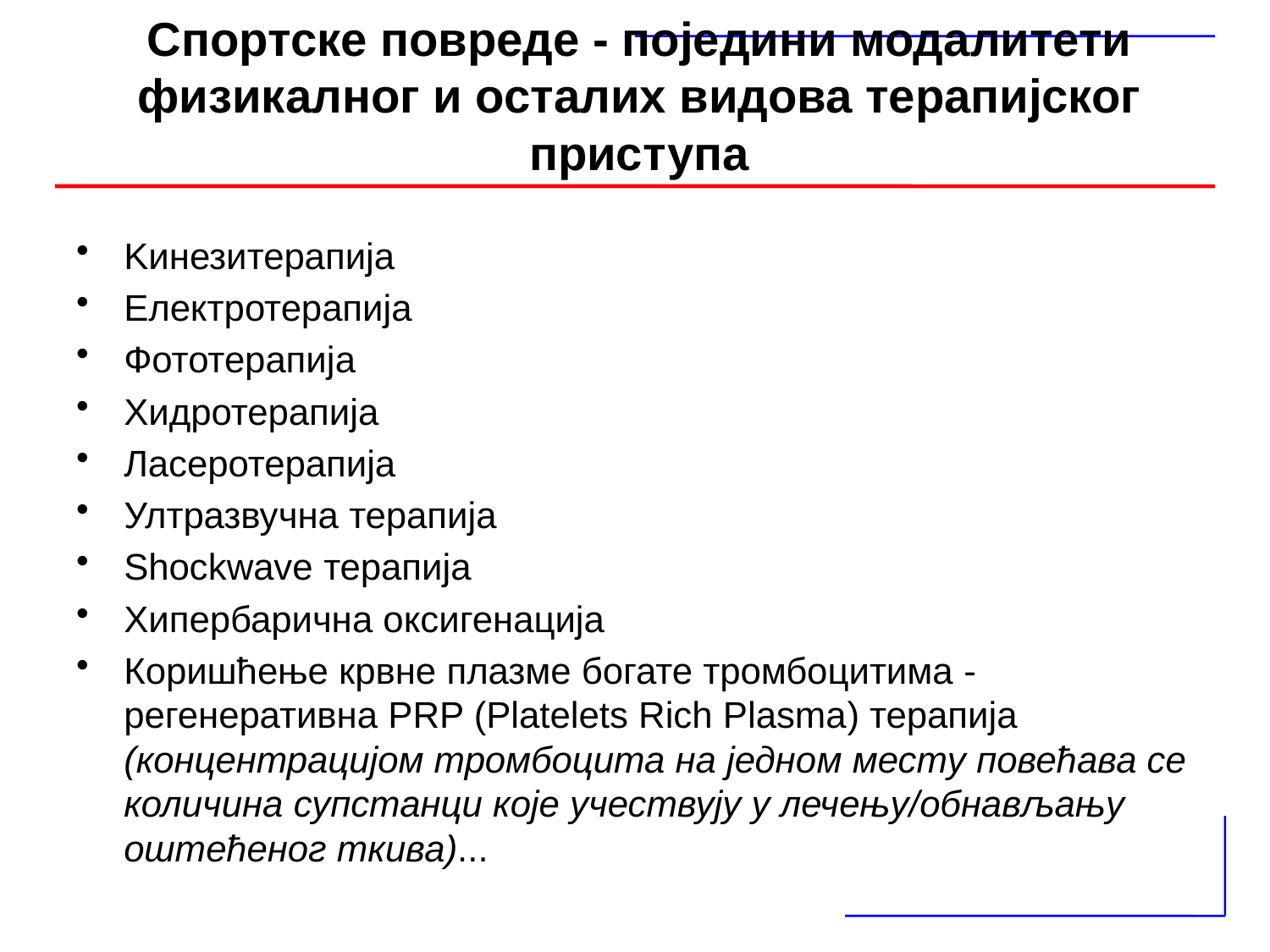

# Спортске повреде - поједини модалитети физикалног и осталих видова терапијског приступа
Kинезитерапија
Eлектротерапија
Фототерапија
Хидротерапија
Ласеротерапија
Ултразвучна терапија
Shockwave терапија
Хипербарична оксигенација
Коришћење крвне плазме богате тромбоцитима - регенеративна PRP (Platelets Rich Plasma) терапија (концентрацијом тромбоцита на једном месту повећава се количина супстанци које учествују у лечењу/обнављању оштећеног ткива)...